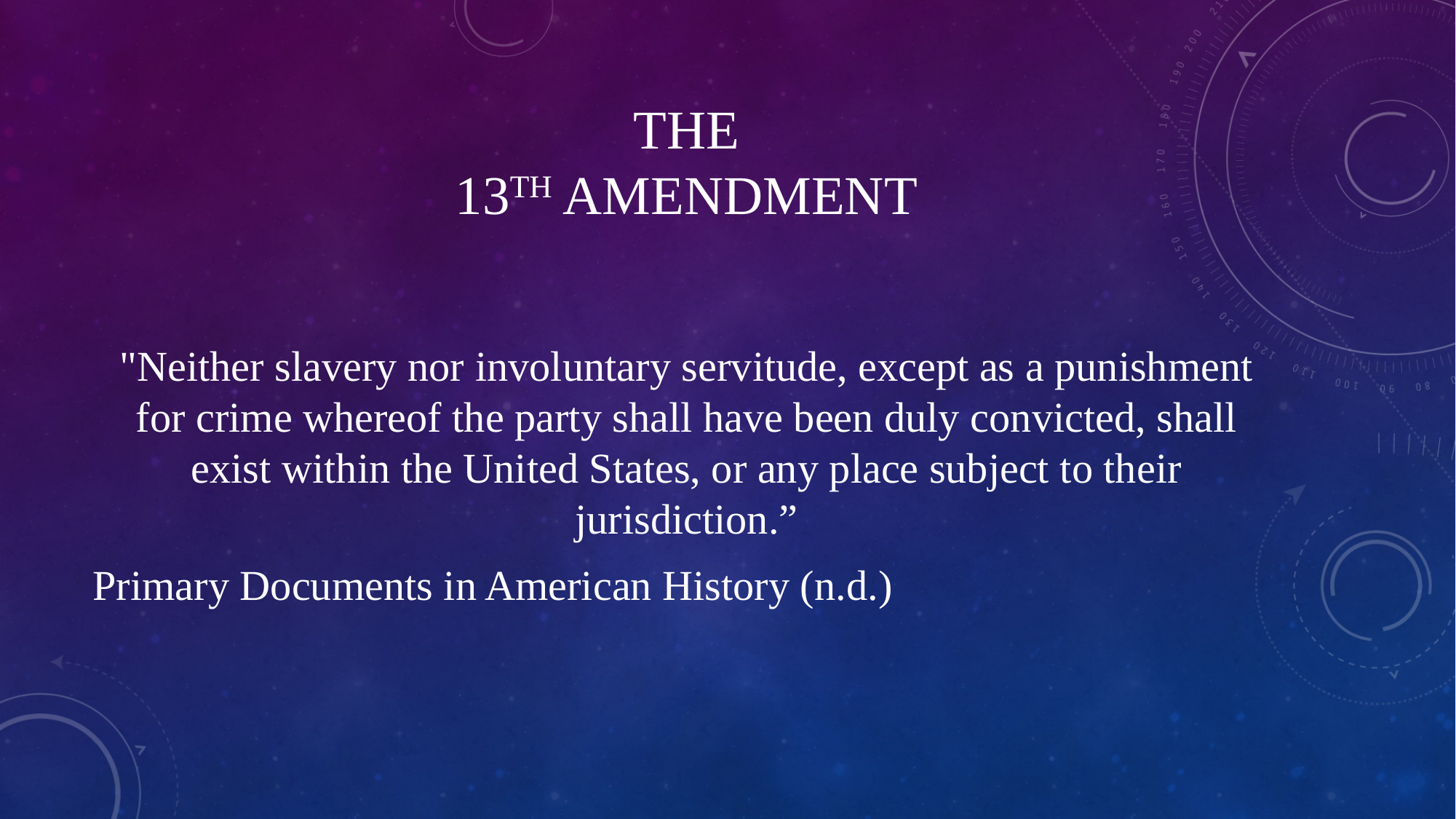

# The 13th Amendment
"Neither slavery nor involuntary servitude, except as a punishment for crime whereof the party shall have been duly convicted, shall exist within the United States, or any place subject to their jurisdiction.”
Primary Documents in American History (n.d.)